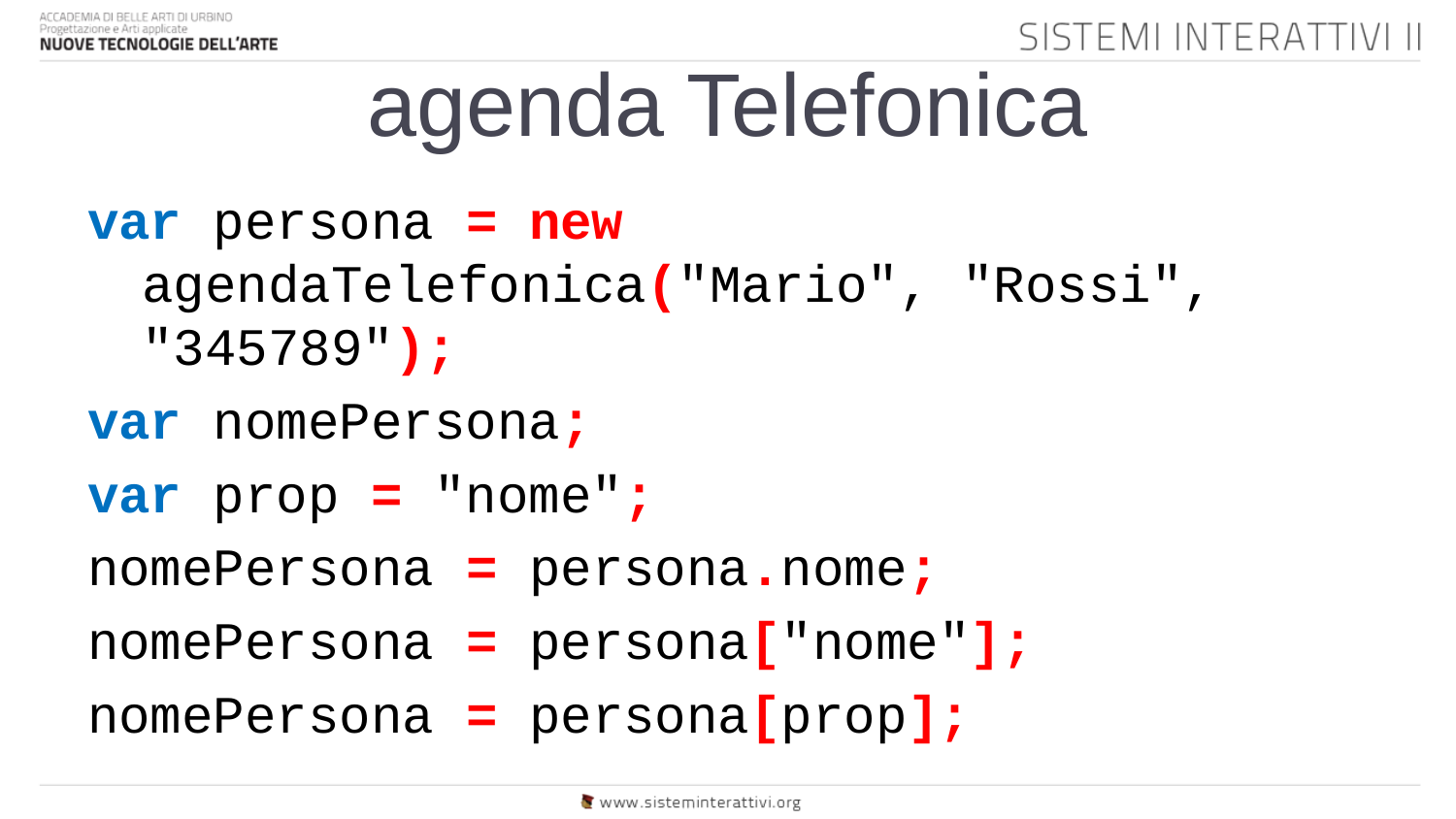

# agenda Telefonica
var persona = new agendaTelefonica("Mario", "Rossi", "345789");
var nomePersona;
var prop = "nome";
nomePersona = persona.nome;
nomePersona = persona["nome"];
nomePersona = persona[prop];